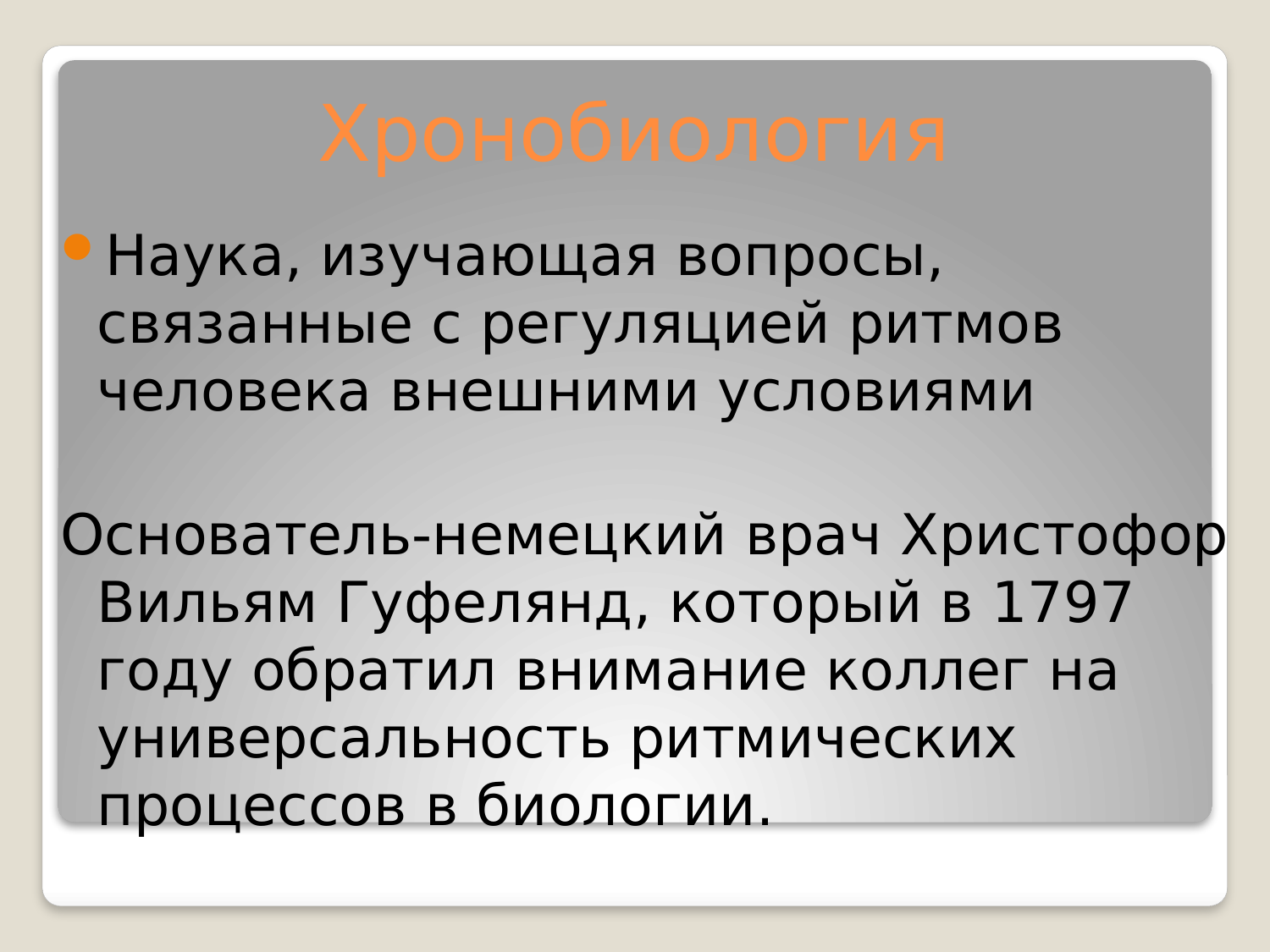

# Хронобиология
Наука, изучающая вопросы, связанные с регуляцией ритмов человека внешними условиями

Основатель-немецкий врач Христофор Вильям Гуфелянд, который в 1797 году обратил внимание коллег на универсальность ритмических процессов в биологии.